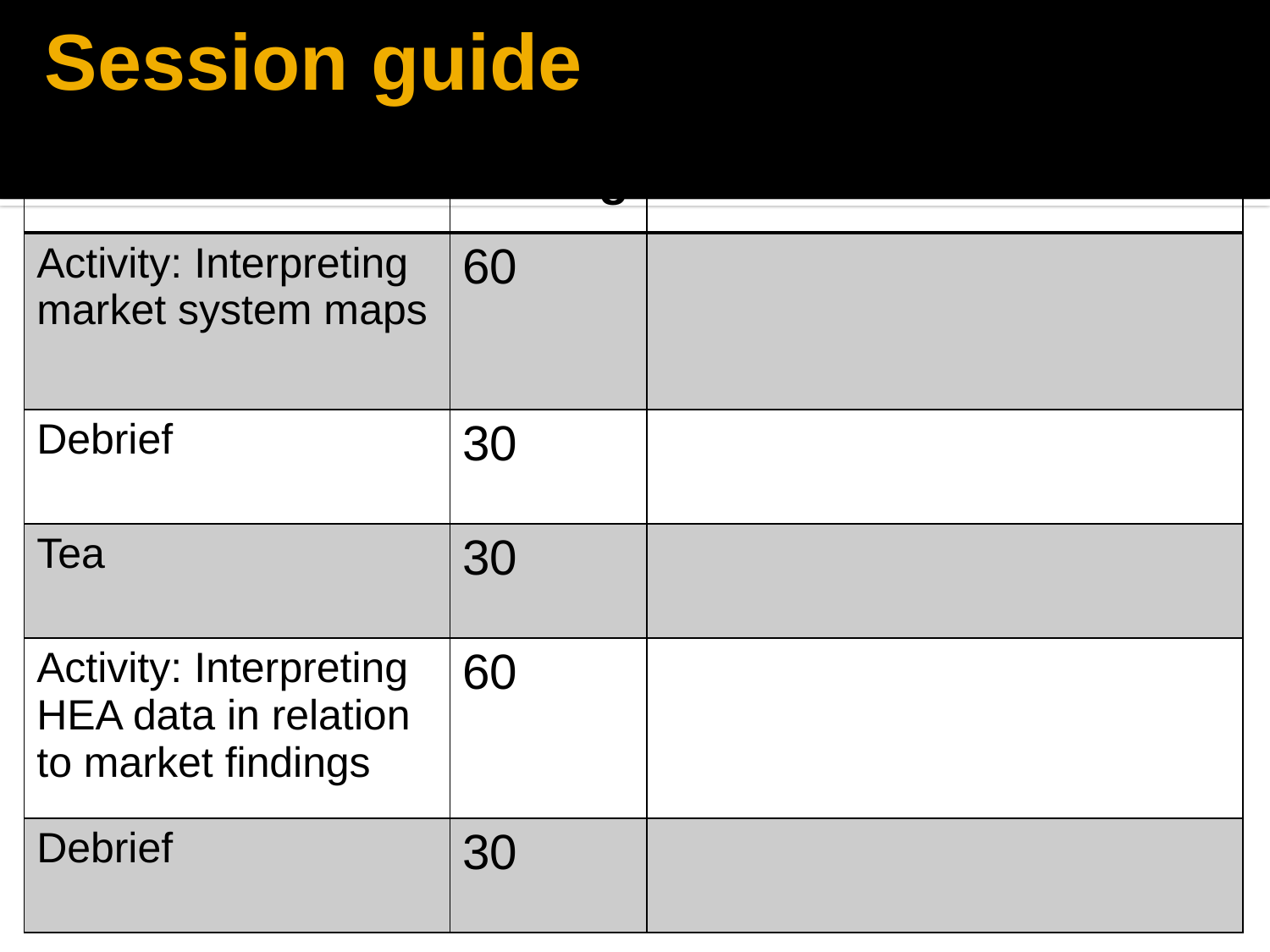

# Session guide
| Section | Timing | Comments |
| --- | --- | --- |
| Activity: Interpreting market system maps | 60 |  |
| Debrief | 30 |  |
| Tea | 30 |  |
| Activity: Interpreting HEA data in relation to market findings | 60 |  |
| Debrief | 30 |  |